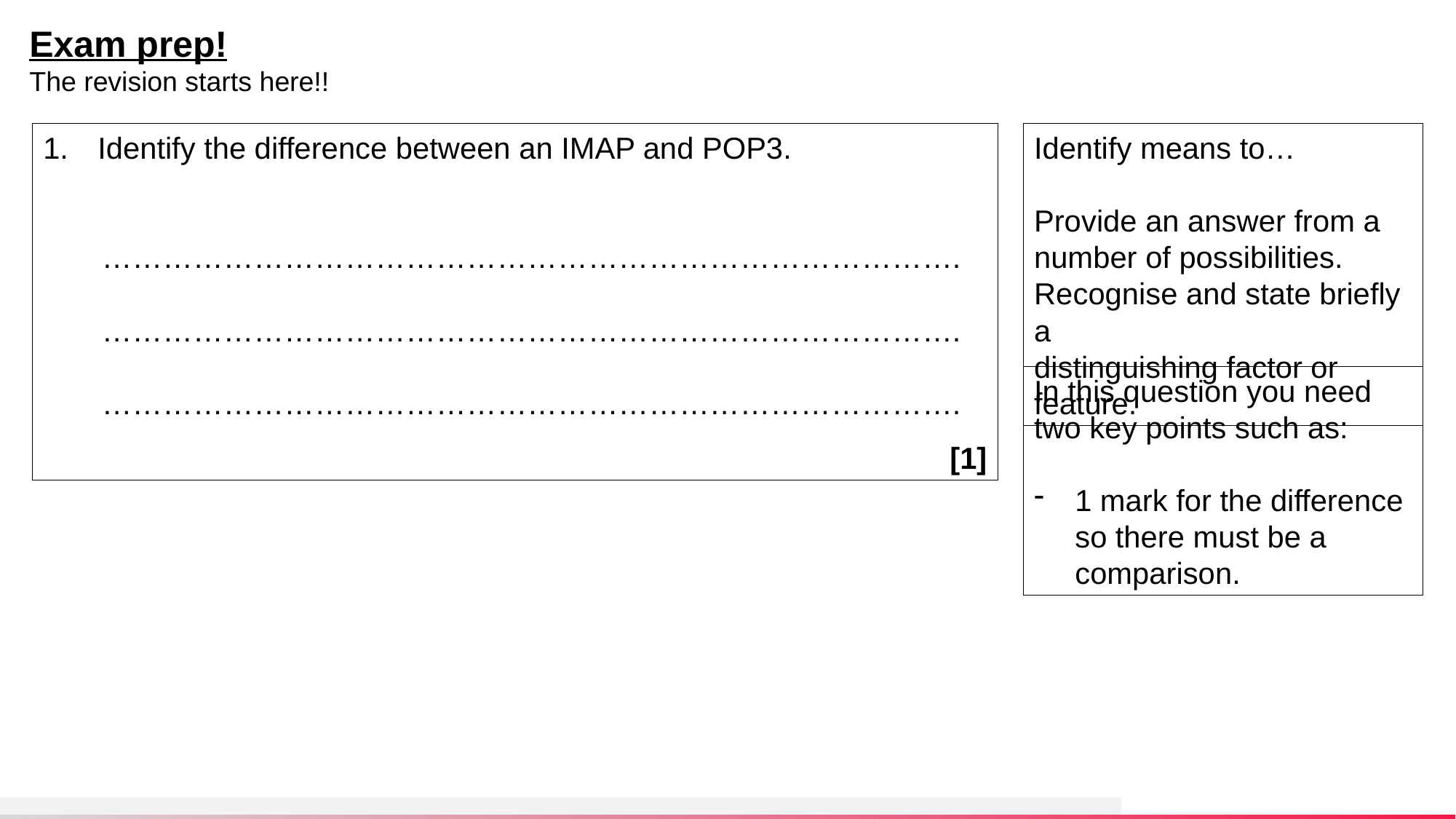

Exam prep!
The revision starts here!!
Identify the difference between an IMAP and POP3.

       ………………………………………………………………………….
       ………………………………………………………………………….
       ………………………………………………………………………….
              [1]
Identify means to…

Provide an answer from a number of possibilities. Recognise and state briefly a
distinguishing factor or feature.
In this question you need two key points such as:

1 mark for the difference so there must be a comparison.